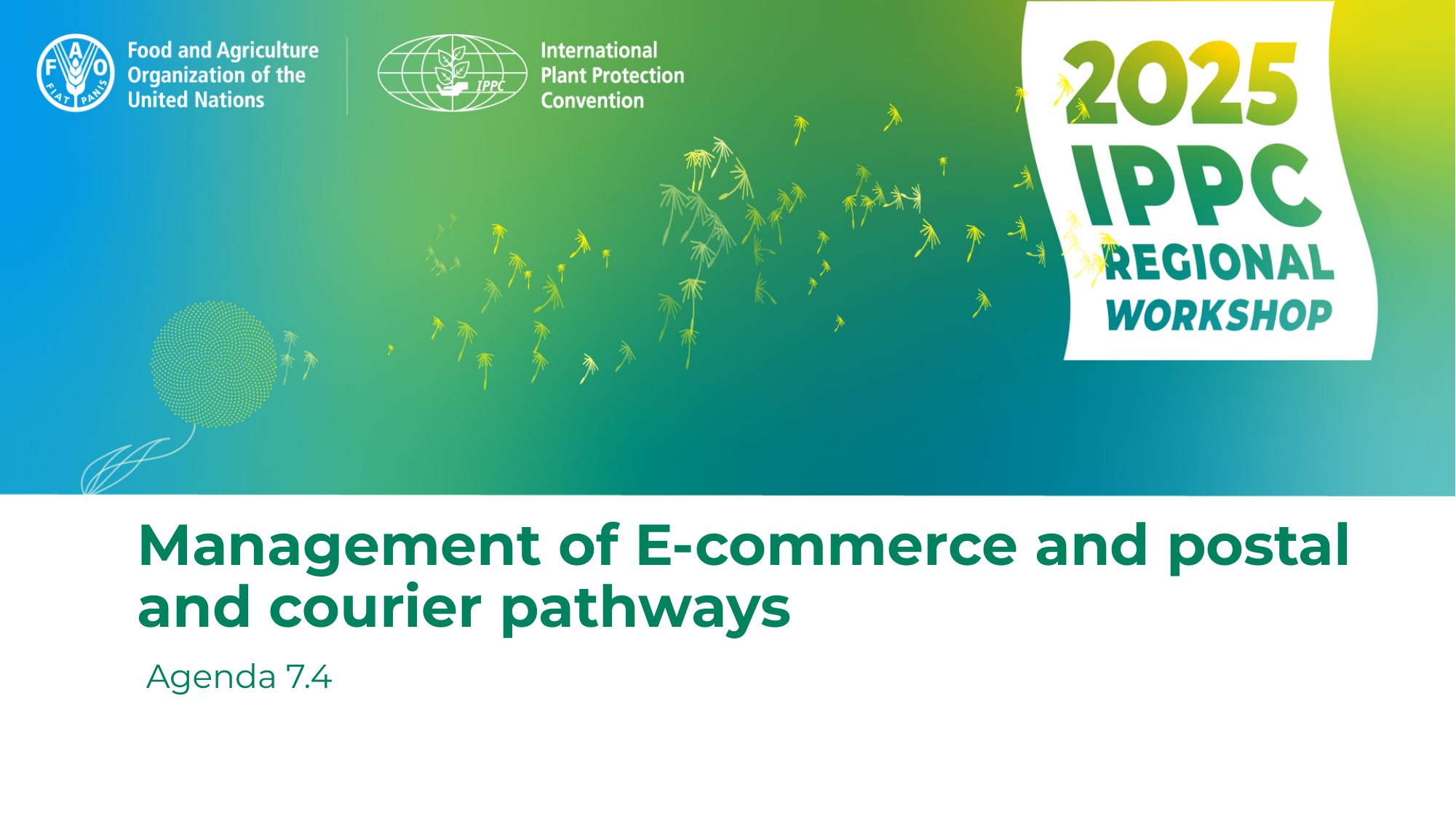

# Management of E-commerce and postal and courier pathways
Agenda 7.4